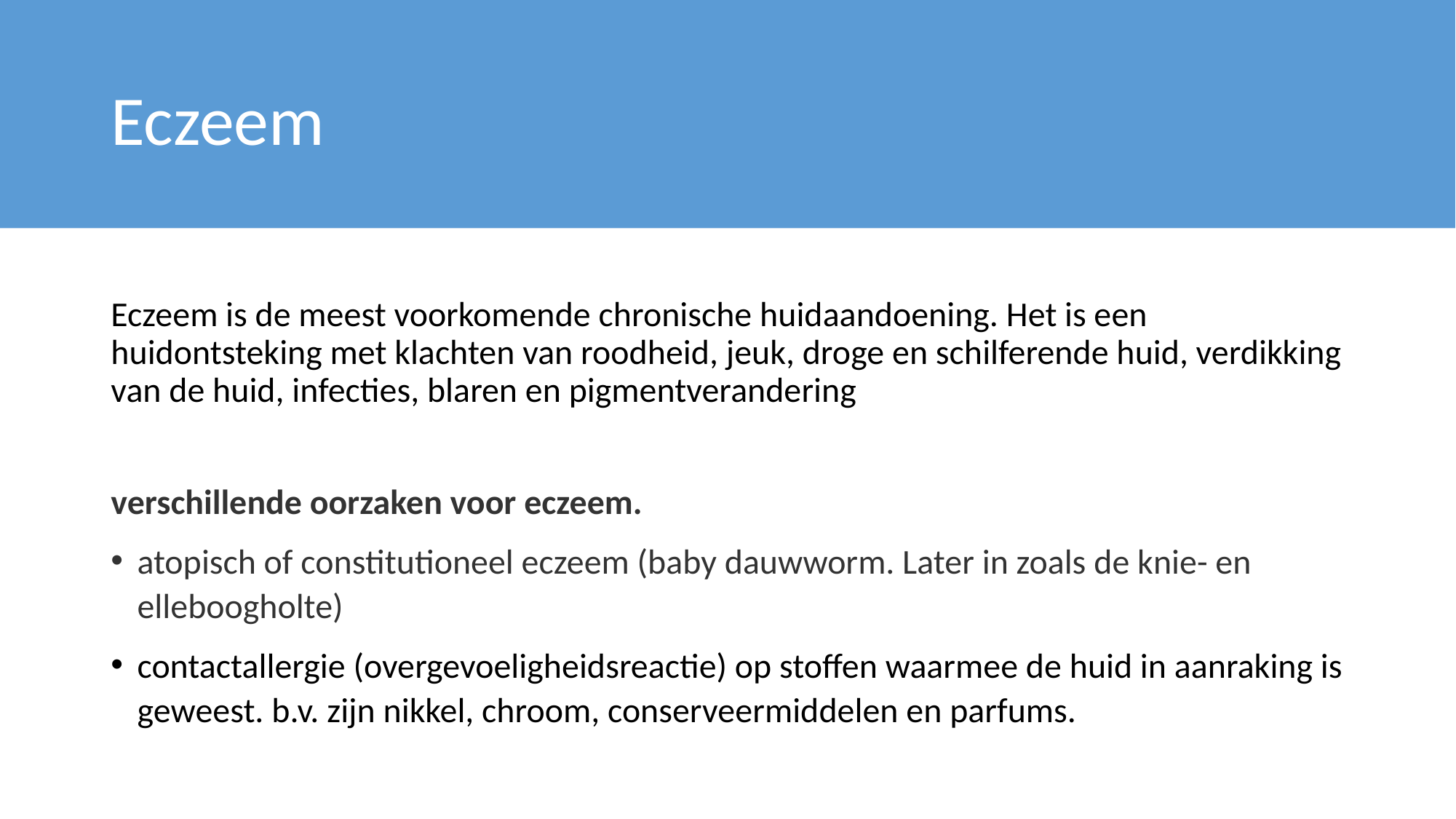

# Eczeem
Eczeem is de meest voorkomende chronische huidaandoening. Het is een huidontsteking met klachten van roodheid, jeuk, droge en schilferende huid, verdikking van de huid, infecties, blaren en pigmentverandering

verschillende oorzaken voor eczeem.
atopisch of constitutioneel eczeem (baby dauwworm. Later in zoals de knie- en elleboogholte)
contactallergie (overgevoeligheidsreactie) op stoffen waarmee de huid in aanraking is geweest. b.v. zijn nikkel, chroom, conserveermiddelen en parfums.